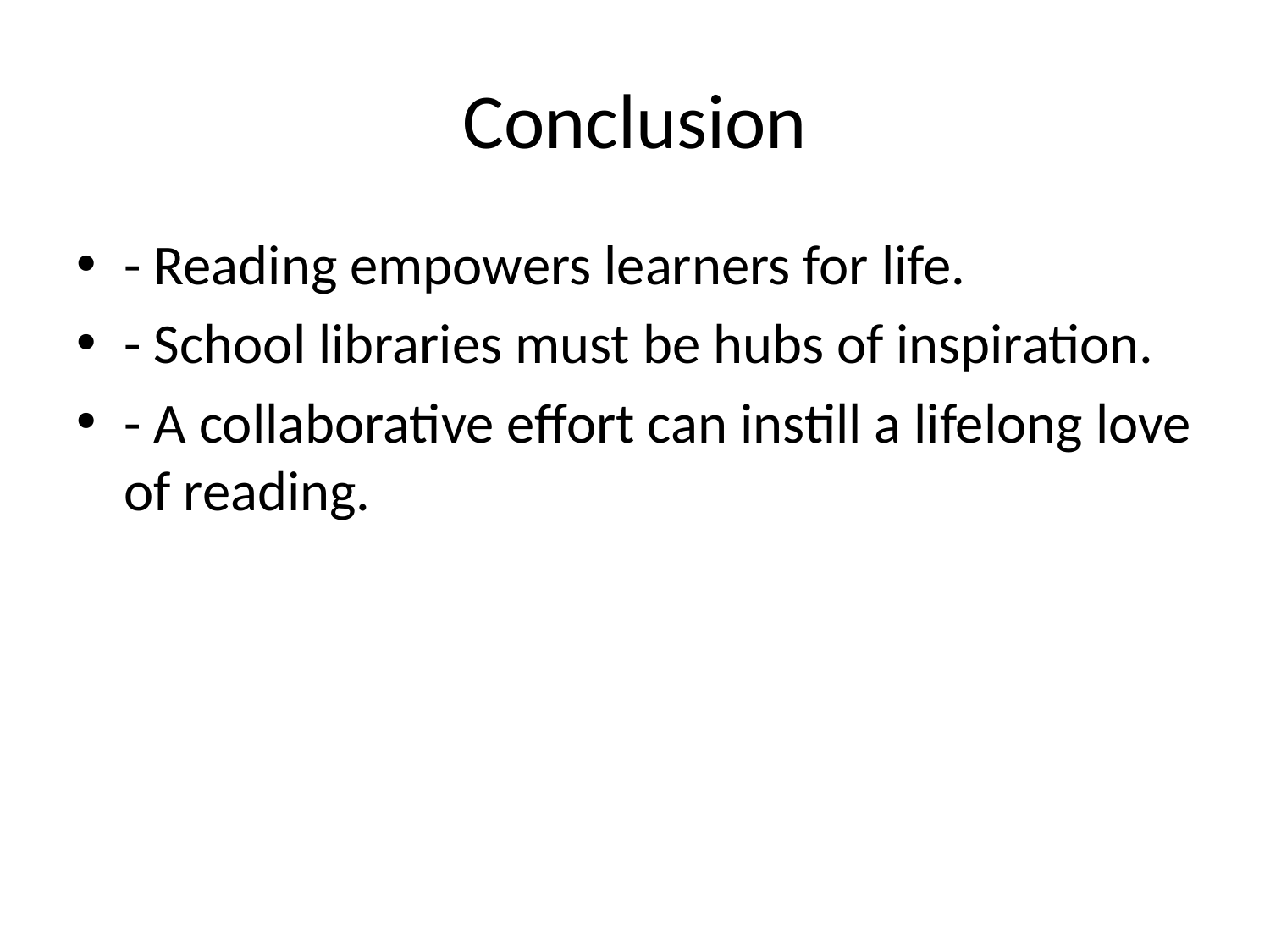

# Conclusion
- Reading empowers learners for life.
- School libraries must be hubs of inspiration.
- A collaborative effort can instill a lifelong love of reading.